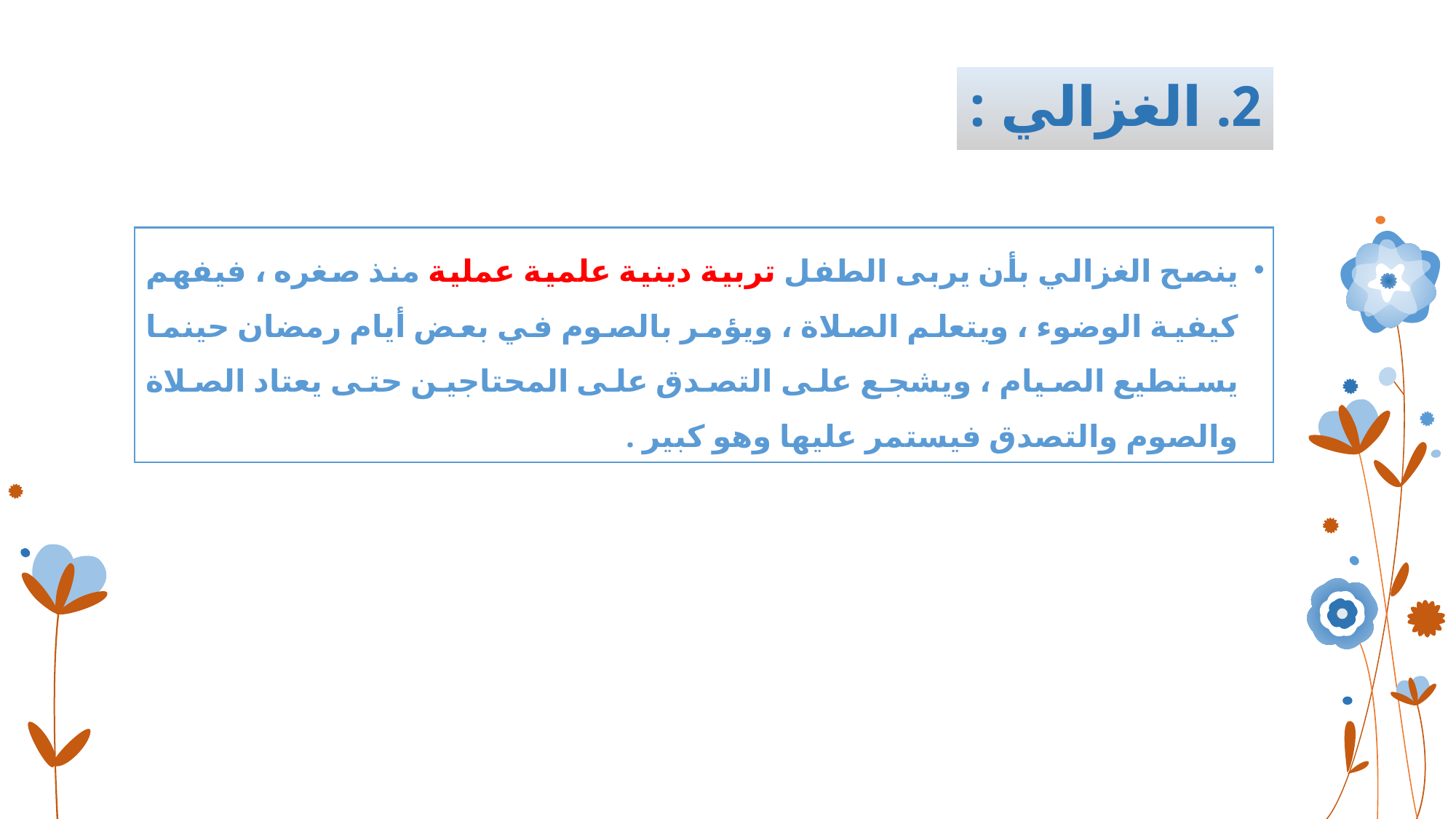

# 2. الغزالي :
ينصح الغزالي بأن يربى الطفل تربية دينية علمية عملية منذ صغره ، فيفهم كيفية الوضوء ، ويتعلم الصلاة ، ويؤمر بالصوم في بعض أيام رمضان حينما يستطيع الصيام ، ويشجع على التصدق على المحتاجين حتى يعتاد الصلاة والصوم والتصدق فيستمر عليها وهو كبير .